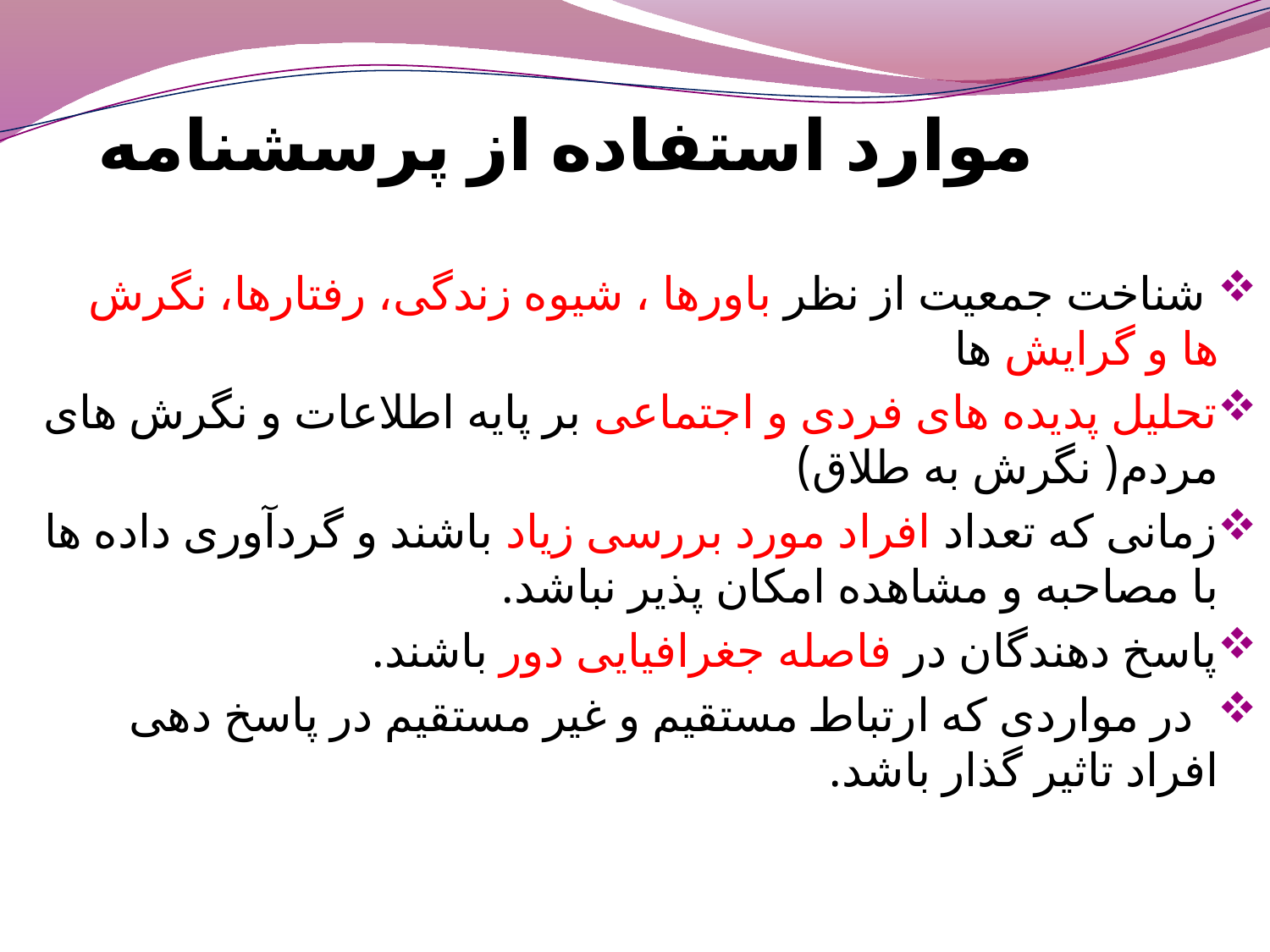

# موارد استفاده از پرسشنامه
 شناخت جمعیت از نظر باورها ، شیوه زندگی، رفتارها، نگرش ها و گرایش ها
تحلیل پدیده های فردی و اجتماعی بر پایه اطلاعات و نگرش های مردم( نگرش به طلاق)
زمانی که تعداد افراد مورد بررسی زیاد باشند و گردآوری داده ها با مصاحبه و مشاهده امکان پذیر نباشد.
پاسخ دهندگان در فاصله جغرافیایی دور باشند.
  در مواردی که ارتباط مستقیم و غیر مستقیم در پاسخ دهی افراد تاثیر گذار باشد.